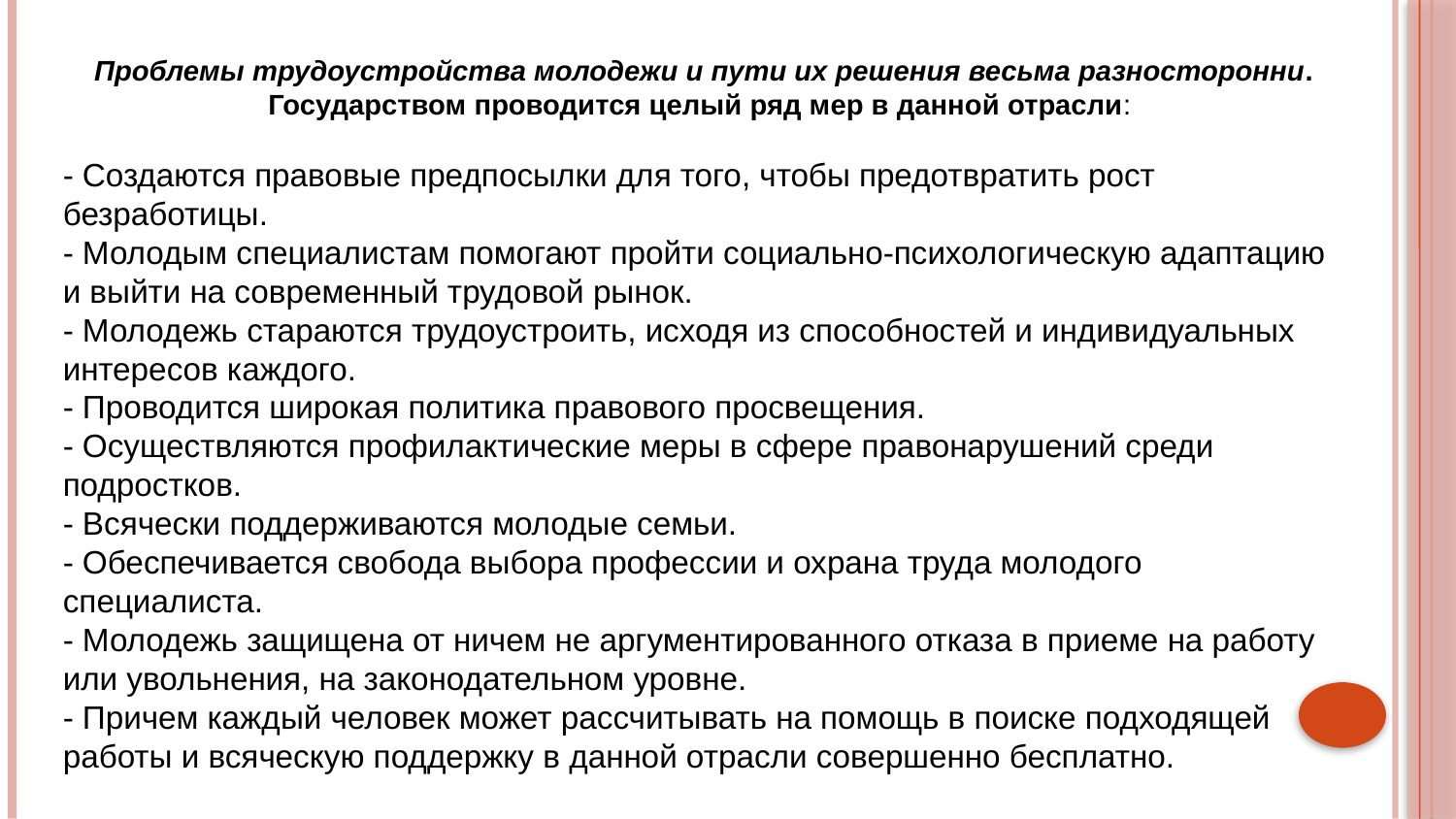

Проблемы трудоустройства молодежи и пути их решения весьма разносторонни. Государством проводится целый ряд мер в данной отрасли:

- Создаются правовые предпосылки для того, чтобы предотвратить рост безработицы.
- Молодым специалистам помогают пройти социально-психологическую адаптацию и выйти на современный трудовой рынок.
- Молодежь стараются трудоустроить, исходя из способностей и индивидуальных интересов каждого.
- Проводится широкая политика правового просвещения.
- Осуществляются профилактические меры в сфере правонарушений среди подростков.
- Всячески поддерживаются молодые семьи.
- Обеспечивается свобода выбора профессии и охрана труда молодого специалиста.
- Молодежь защищена от ничем не аргументированного отказа в приеме на работу или увольнения, на законодательном уровне.
- Причем каждый человек может рассчитывать на помощь в поиске подходящей работы и всяческую поддержку в данной отрасли совершенно бесплатно.